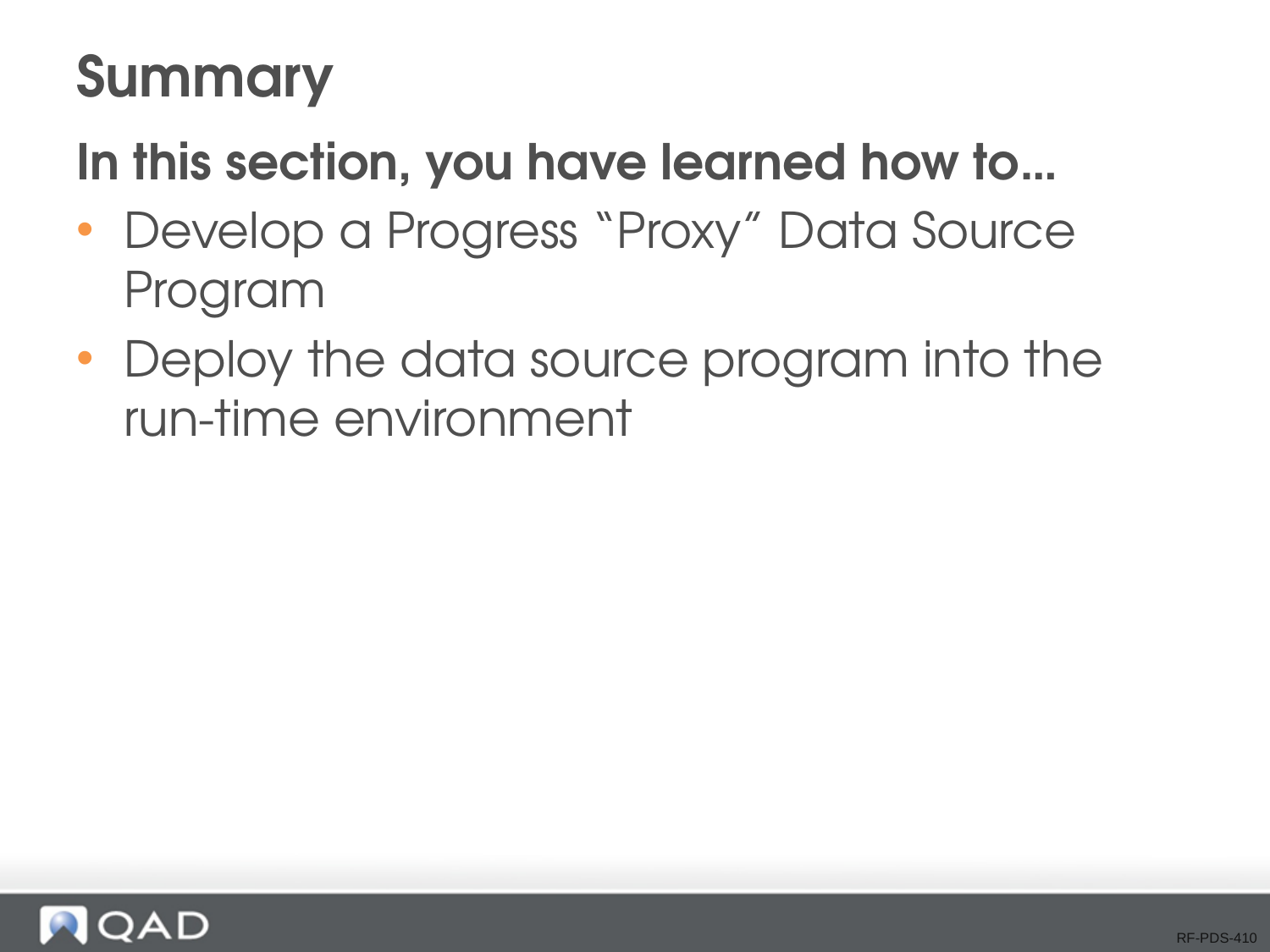

# Summary
In this section, you have learned how to…
Develop a Progress “Proxy” Data Source Program
Deploy the data source program into the run-time environment

RF-PDS-410